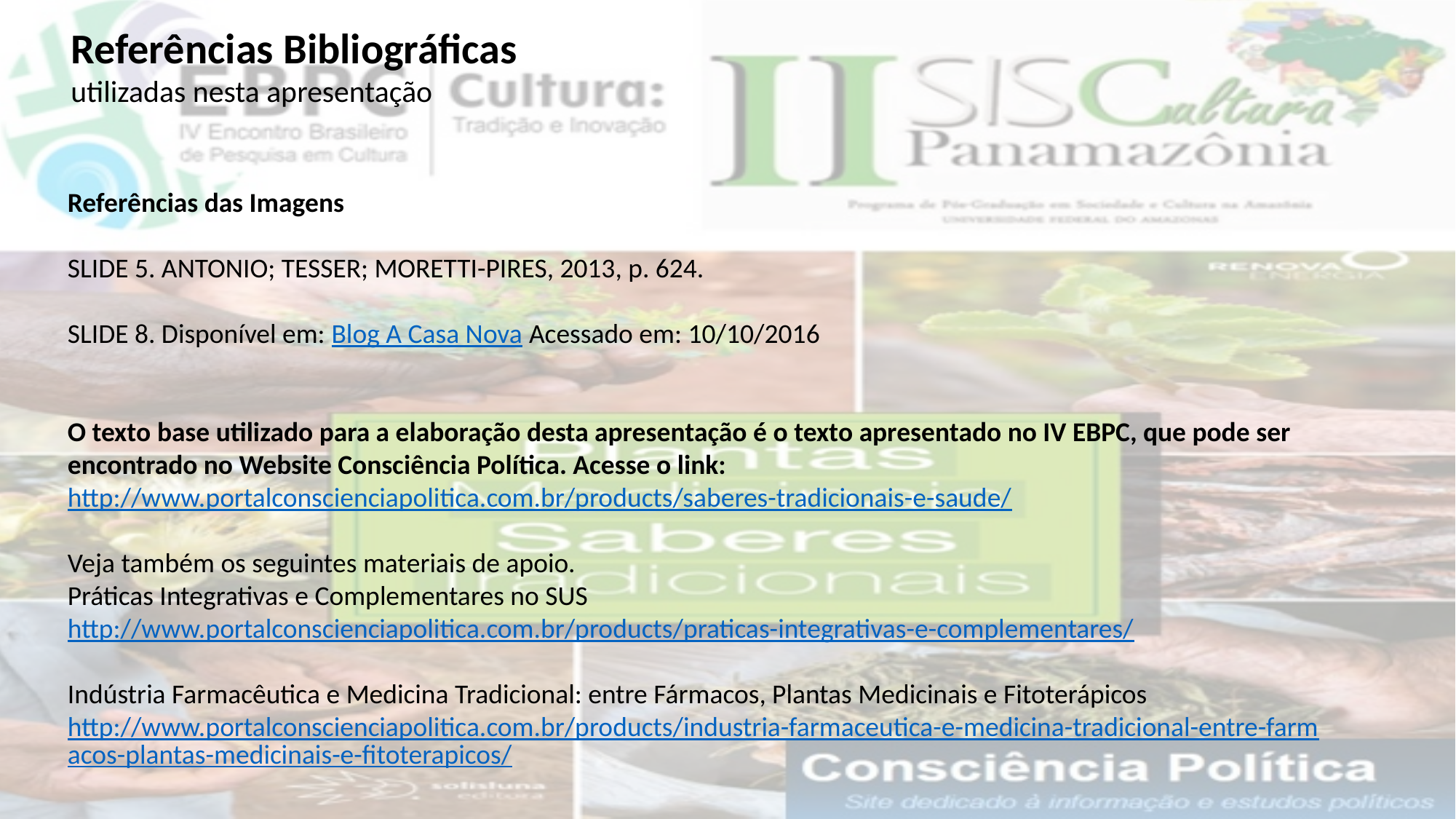

Referências Bibliográficas
utilizadas nesta apresentação
Referências das Imagens

SLIDE 5. ANTONIO; TESSER; MORETTI-PIRES, 2013, p. 624.

SLIDE 8. Disponível em: Blog A Casa Nova Acessado em: 10/10/2016

O texto base utilizado para a elaboração desta apresentação é o texto apresentado no IV EBPC, que pode ser encontrado no Website Consciência Política. Acesse o link:
http://www.portalconscienciapolitica.com.br/products/saberes-tradicionais-e-saude/

Veja também os seguintes materiais de apoio.
Práticas Integrativas e Complementares no SUS
http://www.portalconscienciapolitica.com.br/products/praticas-integrativas-e-complementares/

Indústria Farmacêutica e Medicina Tradicional: entre Fármacos, Plantas Medicinais e Fitoterápicos
http://www.portalconscienciapolitica.com.br/products/industria-farmaceutica-e-medicina-tradicional-entre-farmacos-plantas-medicinais-e-fitoterapicos/